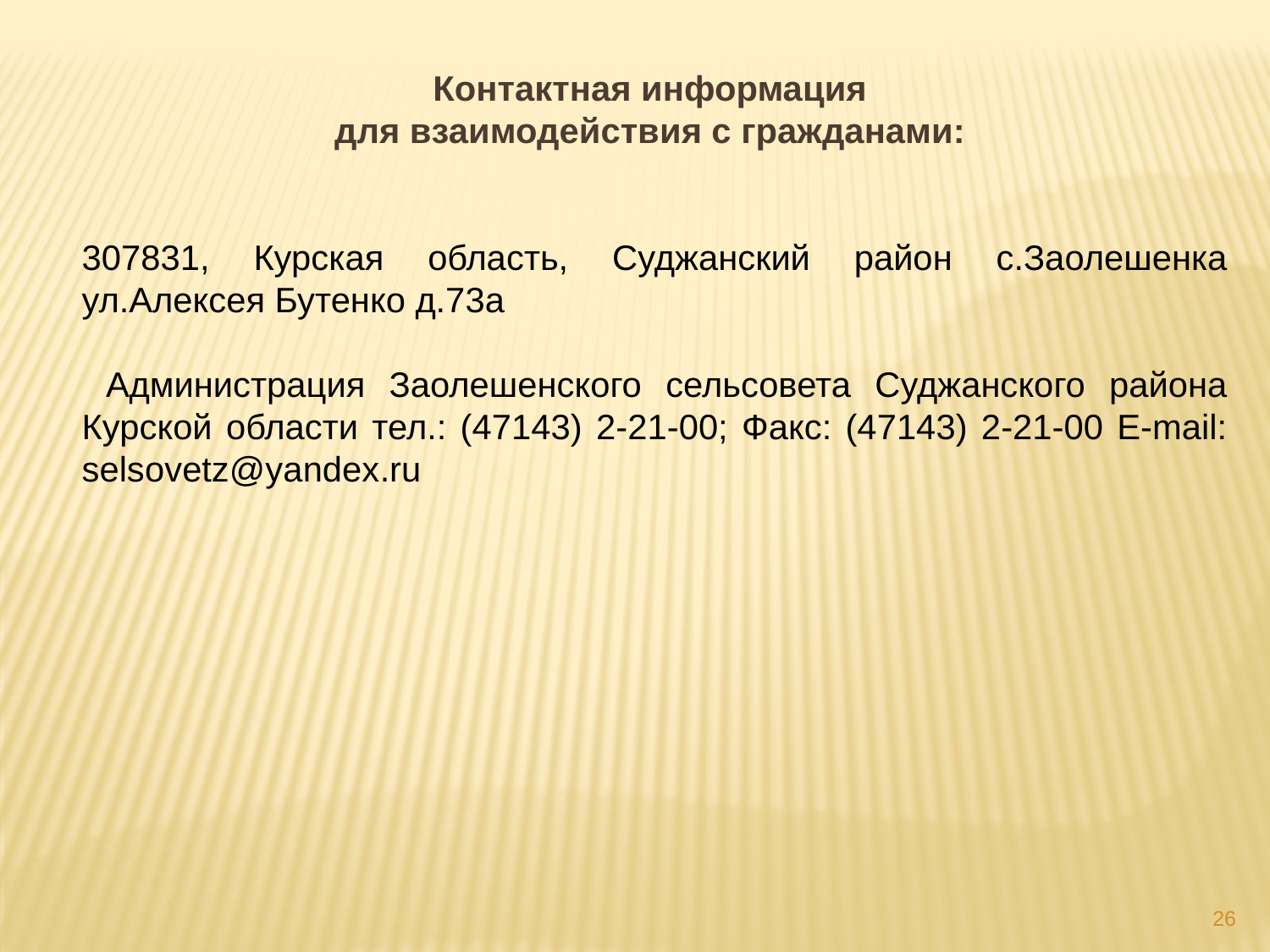

Контактная информация
для взаимодействия с гражданами:

307831, Курская область, Суджанский район с.Заолешенка ул.Алексея Бутенко д.73а

 Администрация Заолешенского сельсовета Суджанского района Курской области тел.: (47143) 2-21-00; Факс: (47143) 2-21-00 Е-mail: selsovetz@yandex.ru

26